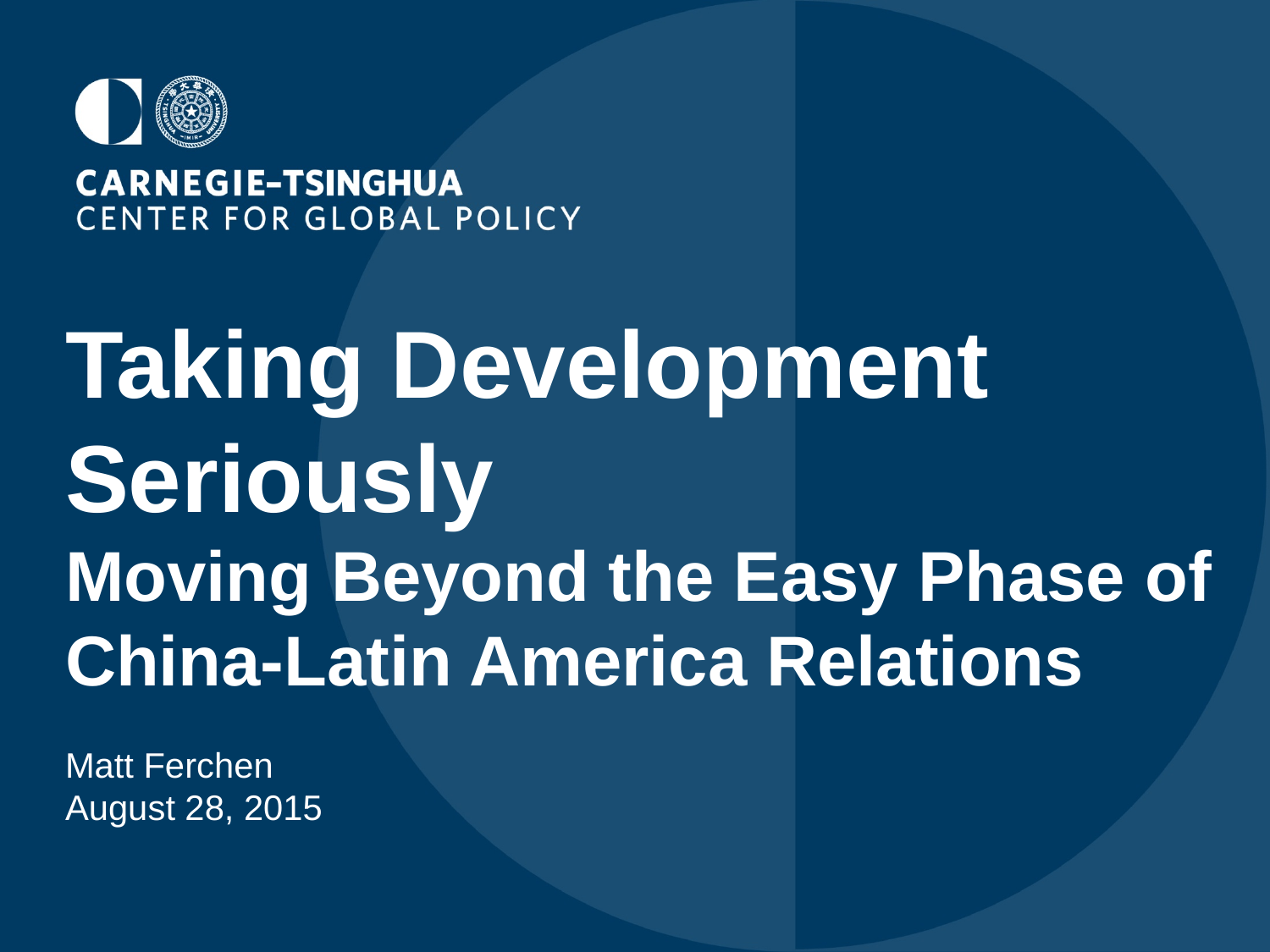

Taking Development Seriously
Moving Beyond the Easy Phase of China-Latin America Relations

Matt Ferchen
August 28, 2015